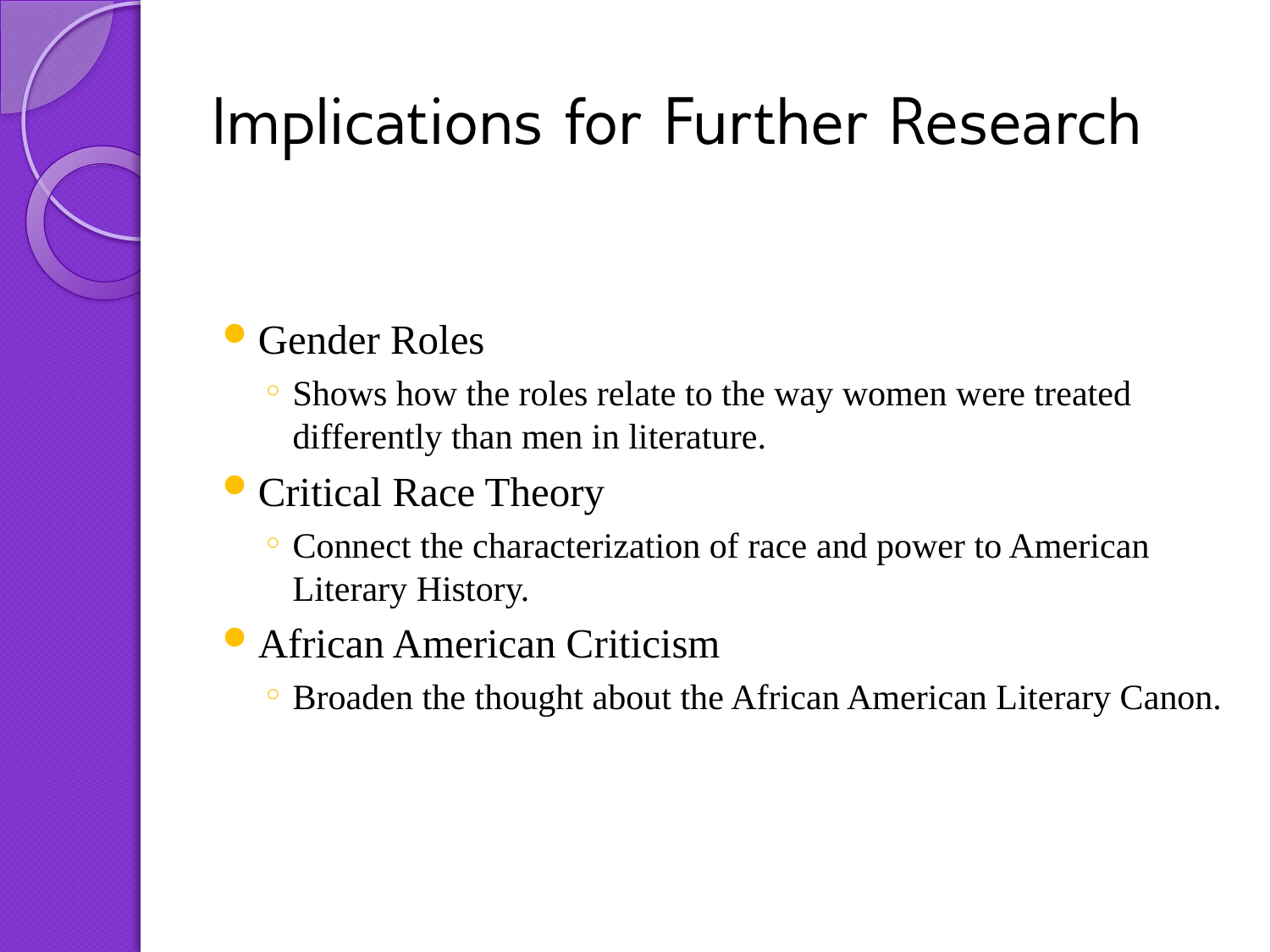

# Implications for Further Research
Gender Roles
Shows how the roles relate to the way women were treated differently than men in literature.
Critical Race Theory
Connect the characterization of race and power to American Literary History.
African American Criticism
Broaden the thought about the African American Literary Canon.